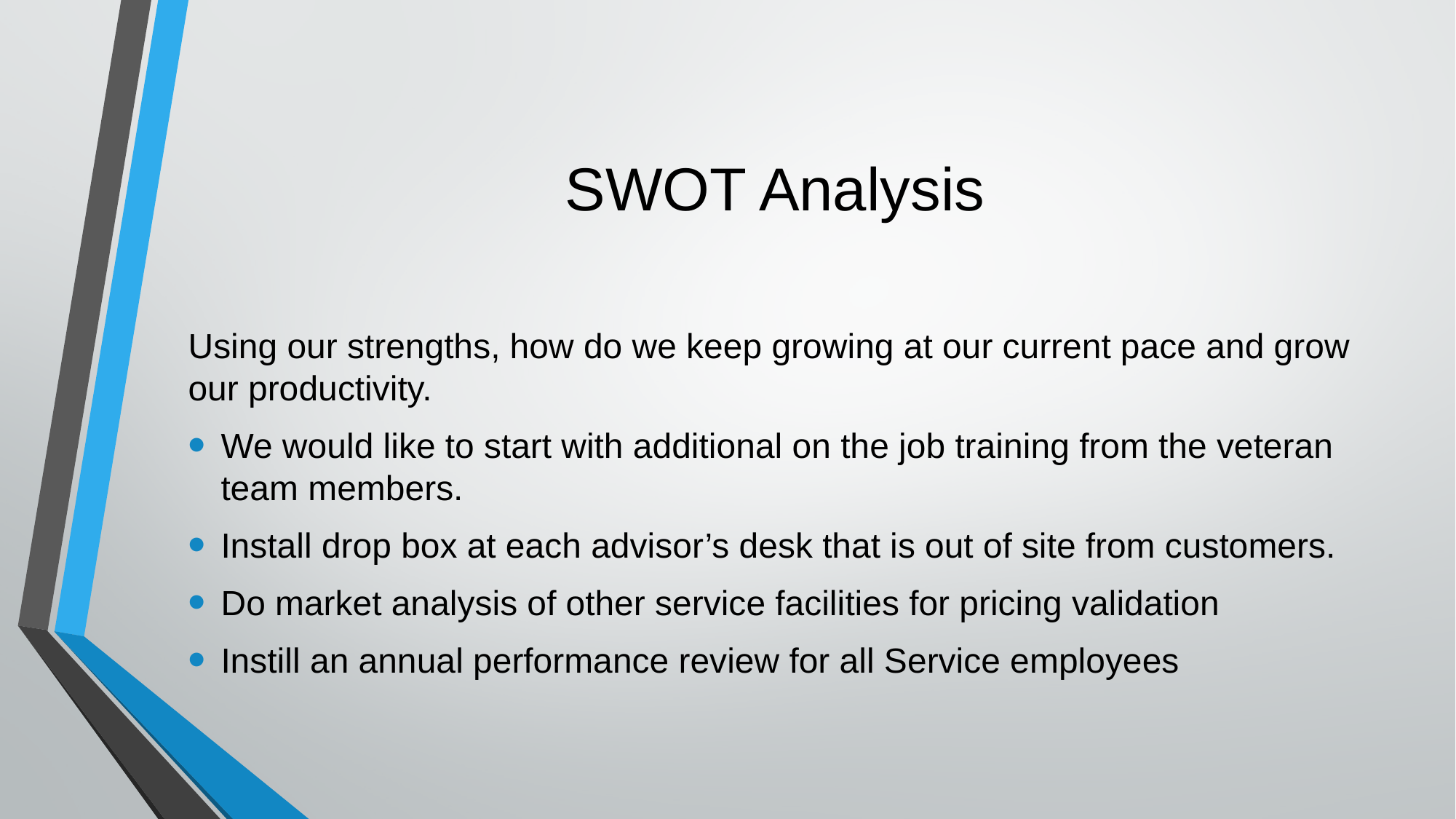

# SWOT Analysis
Using our strengths, how do we keep growing at our current pace and grow our productivity.
We would like to start with additional on the job training from the veteran team members.
Install drop box at each advisor’s desk that is out of site from customers.
Do market analysis of other service facilities for pricing validation
Instill an annual performance review for all Service employees